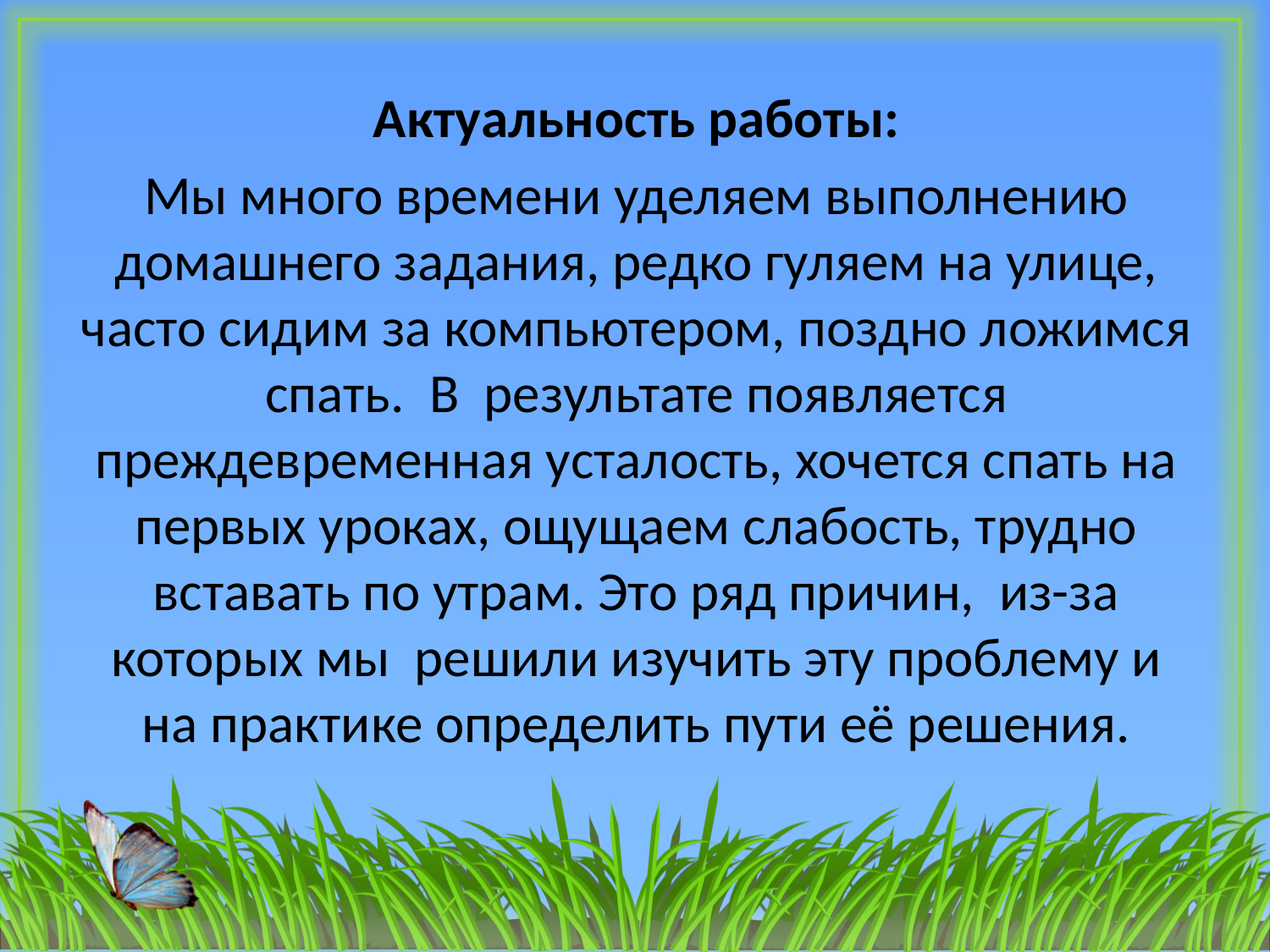

Актуальность работы:
Мы много времени уделяем выполнению домашнего задания, редко гуляем на улице, часто сидим за компьютером, поздно ложимся спать.  В  результате появляется преждевременная усталость, хочется спать на первых уроках, ощущаем слабость, трудно вставать по утрам. Это ряд причин,  из-за которых мы  решили изучить эту проблему и на практике определить пути её решения.
#